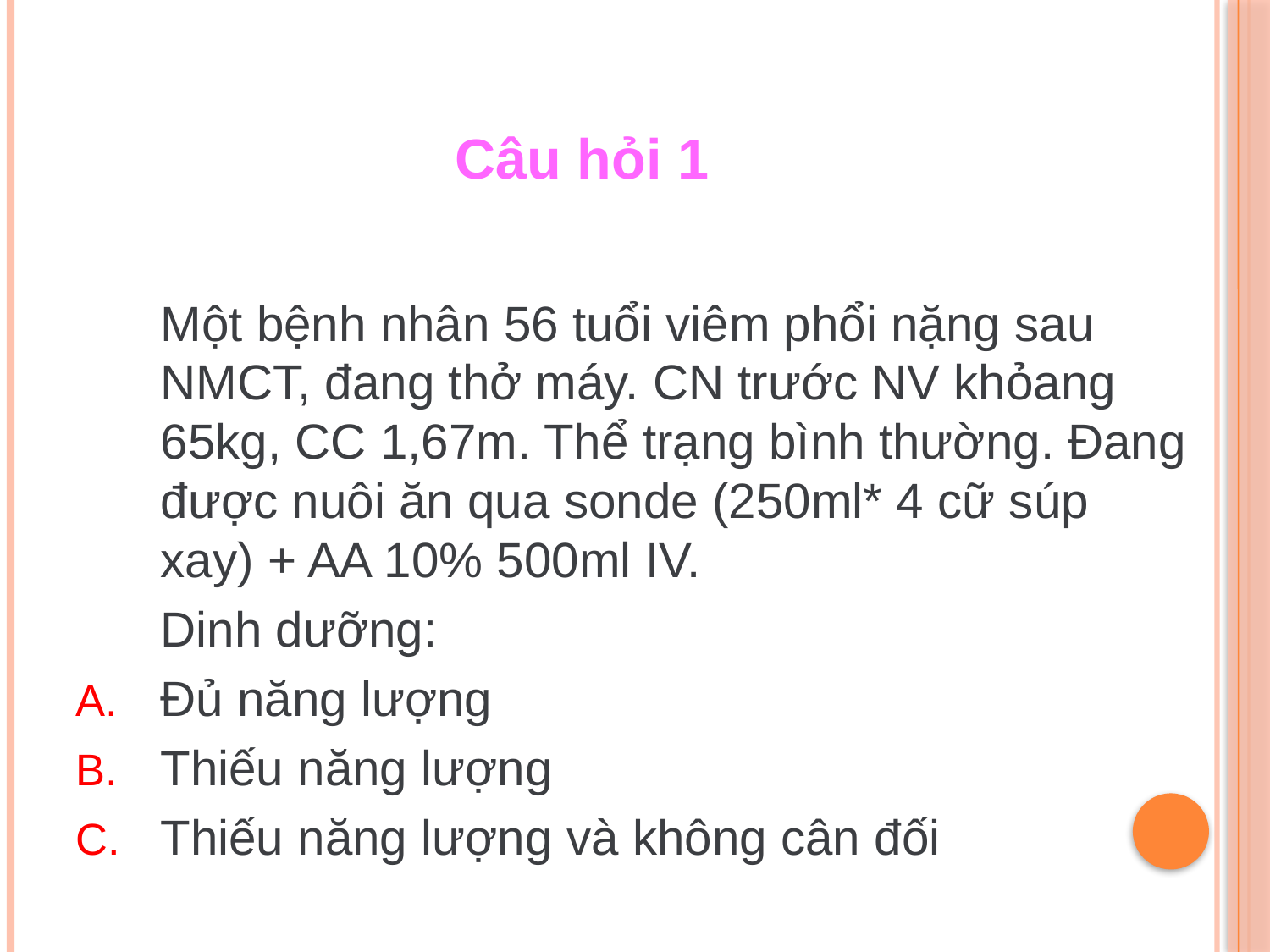

# Câu hỏi 1
	Một bệnh nhân 56 tuổi viêm phổi nặng sau NMCT, đang thở máy. CN trước NV khỏang 65kg, CC 1,67m. Thể trạng bình thường. Đang được nuôi ăn qua sonde (250ml* 4 cữ súp xay) + AA 10% 500ml IV.
	Dinh dưỡng:
Đủ năng lượng
Thiếu năng lượng
Thiếu năng lượng và không cân đối